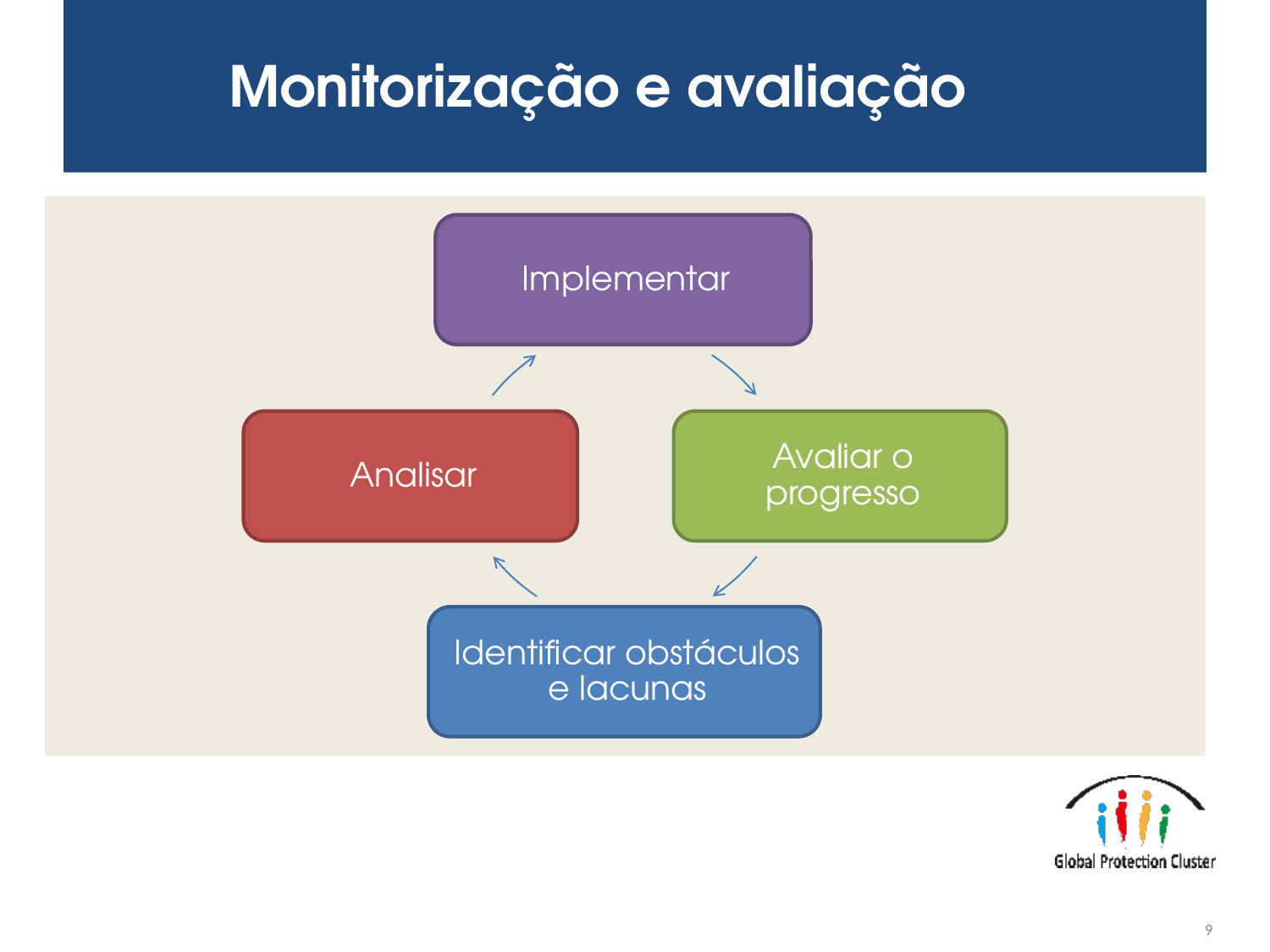

# Monitorização e avaliação
Implementar
Avaliar o progresso
Identificar obstáculos e lacunas
Analisar